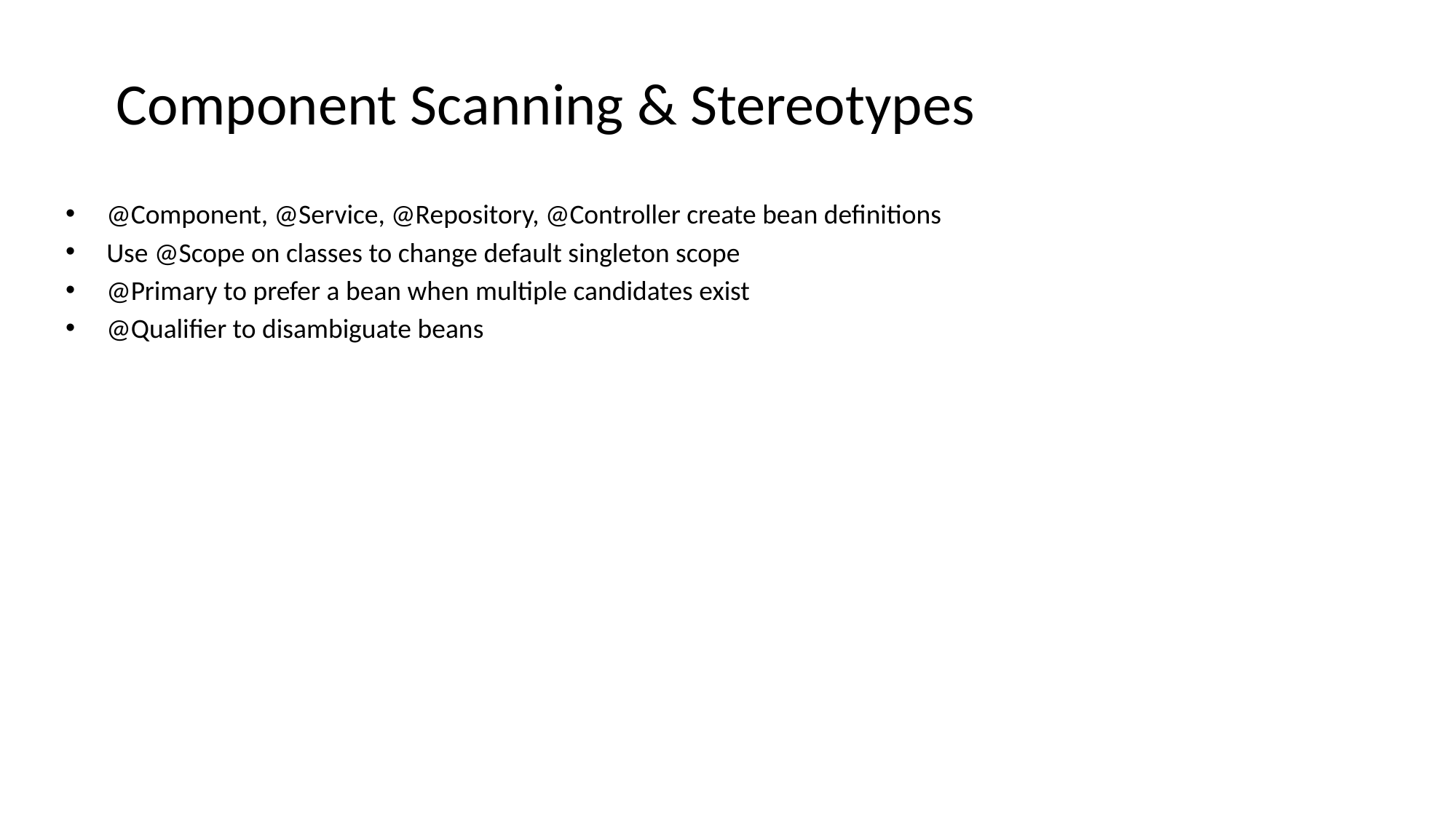

# Component Scanning & Stereotypes
@Component, @Service, @Repository, @Controller create bean definitions
Use @Scope on classes to change default singleton scope
@Primary to prefer a bean when multiple candidates exist
@Qualifier to disambiguate beans